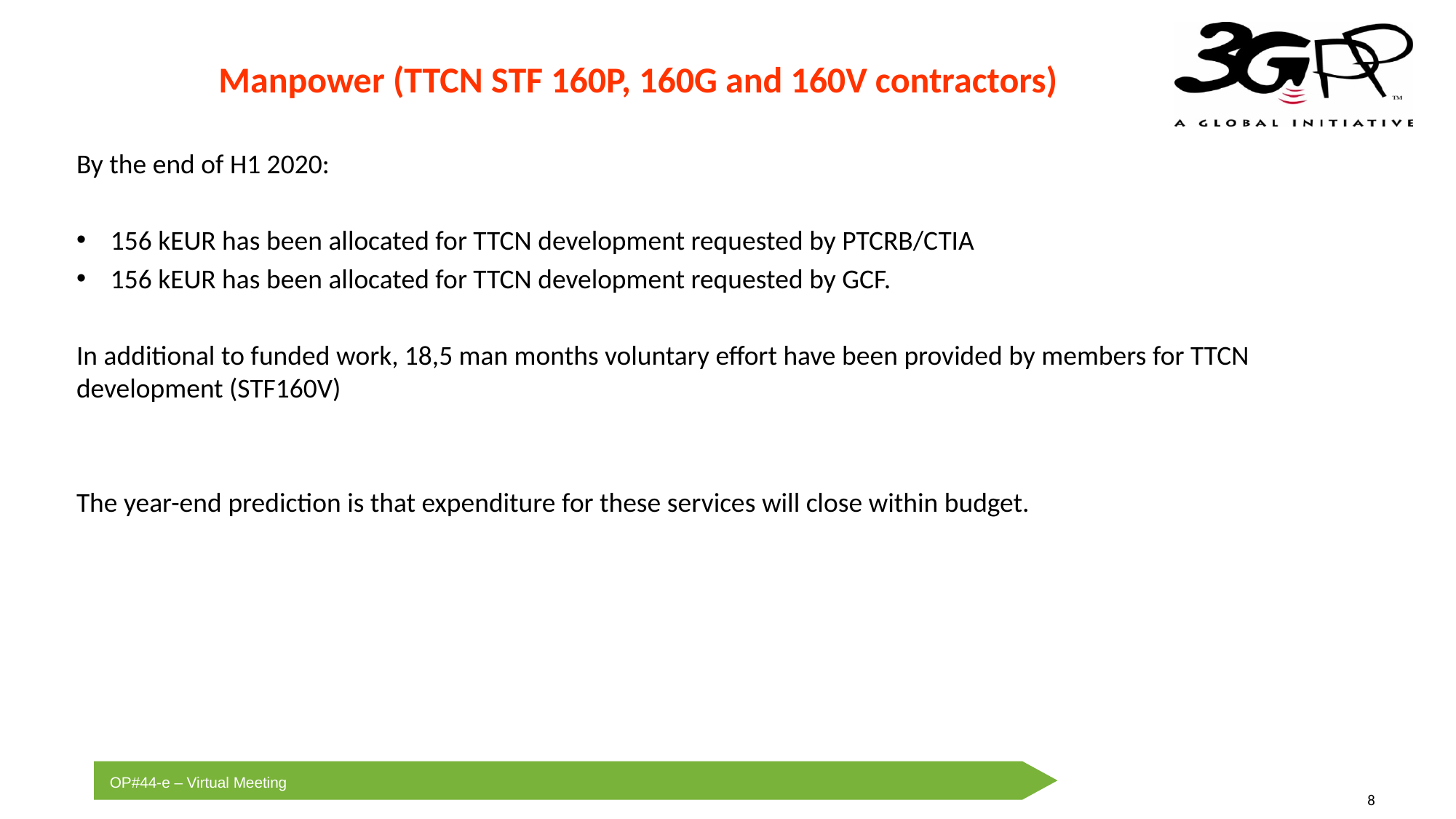

Manpower (TTCN STF 160P, 160G and 160V contractors)

By the end of H1 2020:

156 kEUR has been allocated for TTCN development requested by PTCRB/CTIA
156 kEUR has been allocated for TTCN development requested by GCF.

In additional to funded work, 18,5 man months voluntary effort have been provided by members for TTCN development (STF160V)

The year-end prediction is that expenditure for these services will close within budget.

|  |
| --- |
|  |
| --- |